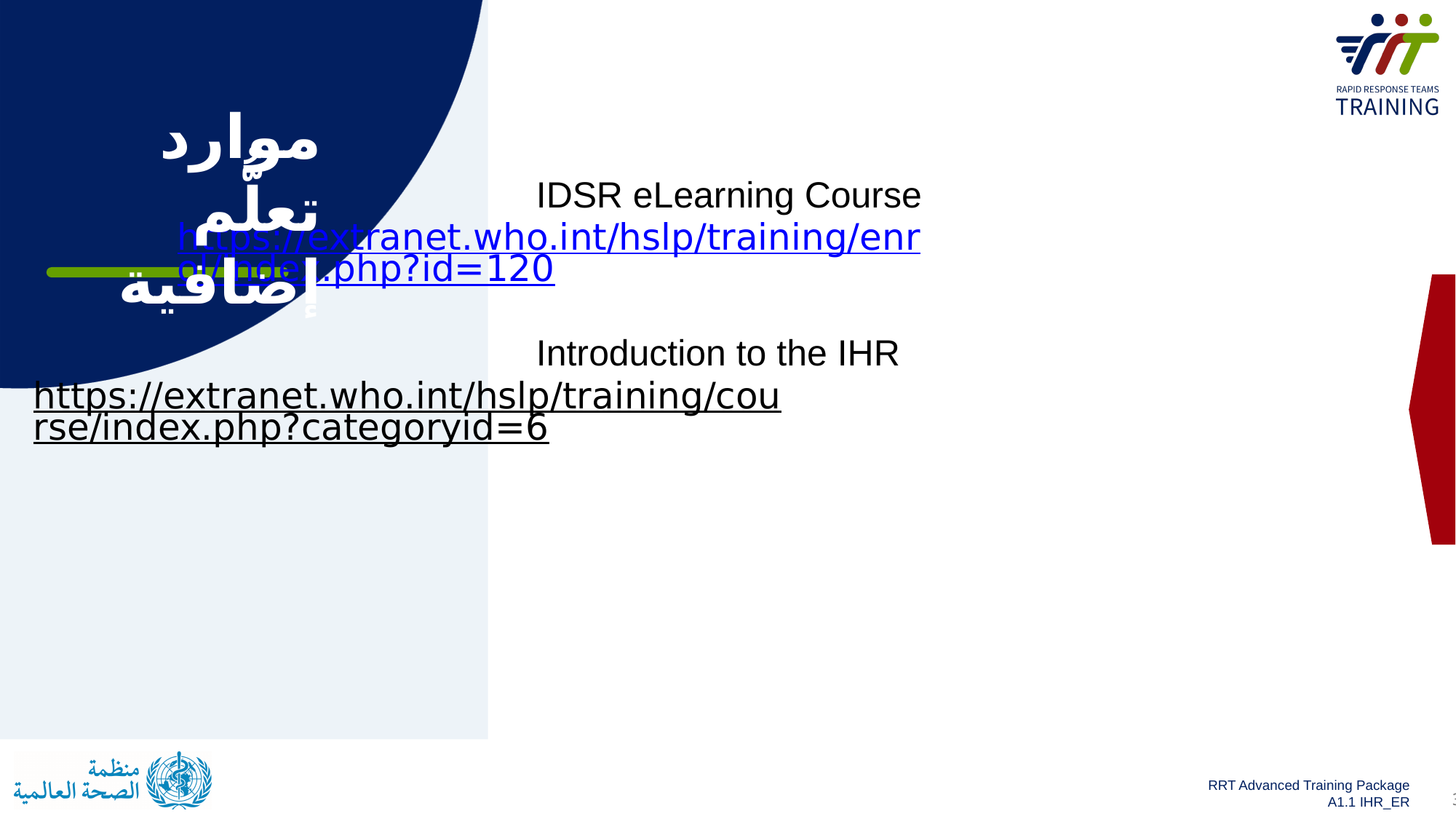

موارد تعلُّم 
إضافية
IDSR eLearning Course
https://extranet.who.int/hslp/training/enrol/index.php?id=120

Introduction to the IHR
https://extranet.who.int/hslp/training/course/index.php?categoryid=6